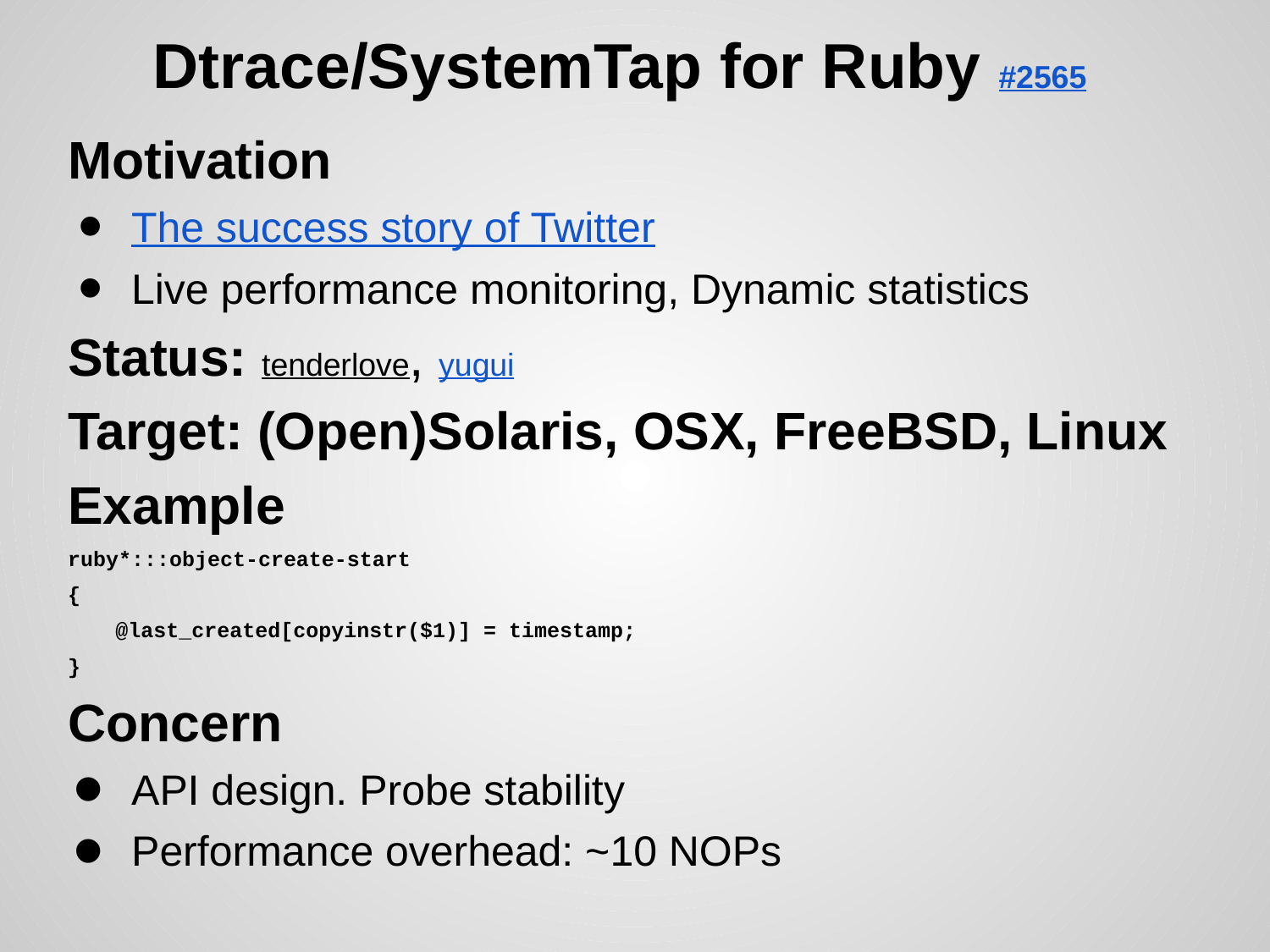

# Dtrace/SystemTap for Ruby #2565
Motivation
The success story of Twitter
Live performance monitoring, Dynamic statistics
Status: tenderlove, yugui
Target: (Open)Solaris, OSX, FreeBSD, Linux
Example
ruby*:::object-create-start
{
	@last_created[copyinstr($1)] = timestamp;
}
Concern
API design. Probe stability
Performance overhead: ~10 NOPs